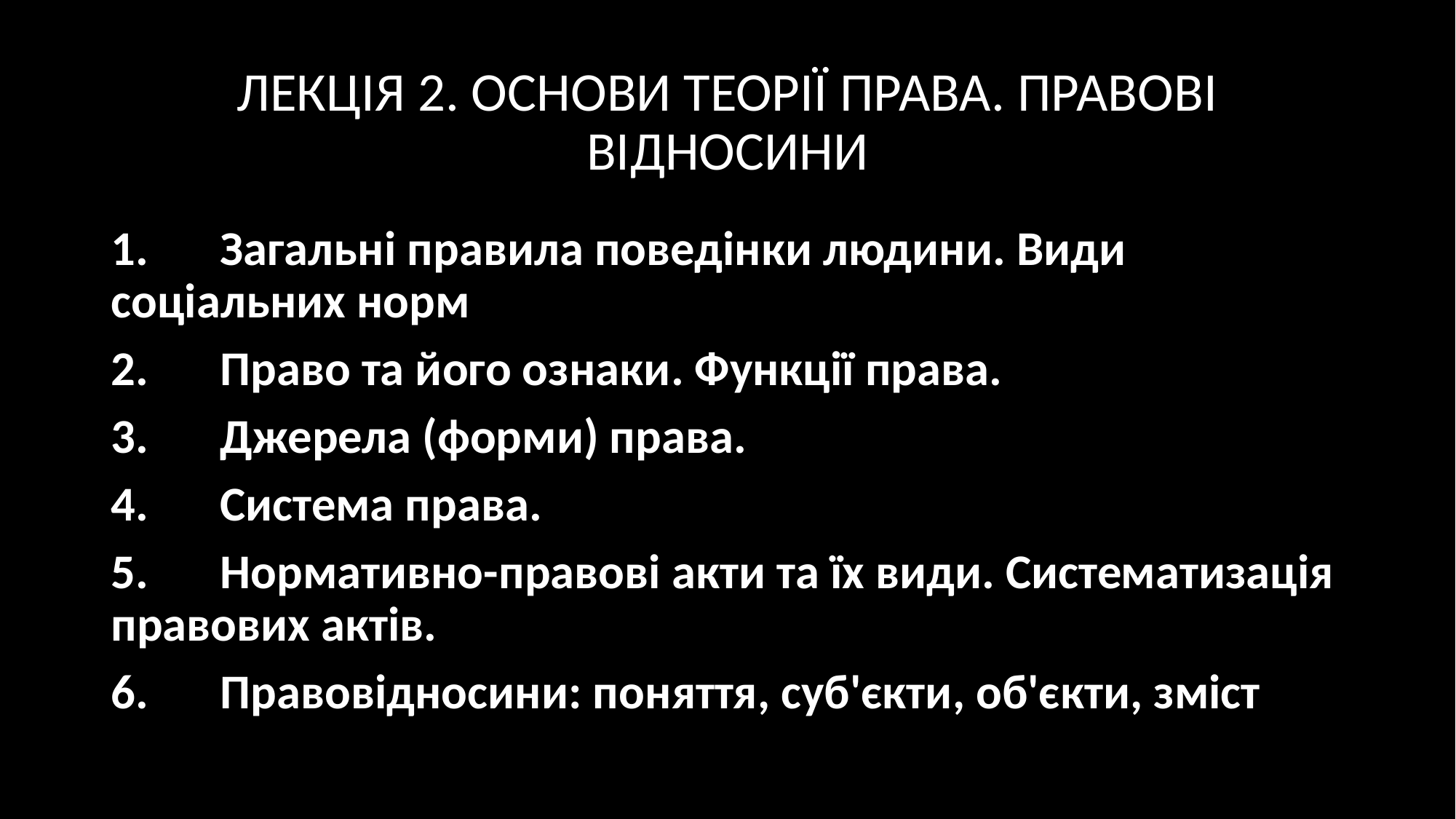

# ЛЕКЦІЯ 2. ОСНОВИ ТЕОРІЇ ПРАВА. ПРАВОВІ ВІДНОСИНИ
1.	Загальні правила поведінки людини. Види соціальних норм
2.	Право та його ознаки. Функції права.
3.	Джерела (форми) права.
4.	Система права.
5.	Нормативно-правові акти та їх види. Систематизація правових актів.
6.	Правовідносини: поняття, суб'єкти, об'єкти, зміст